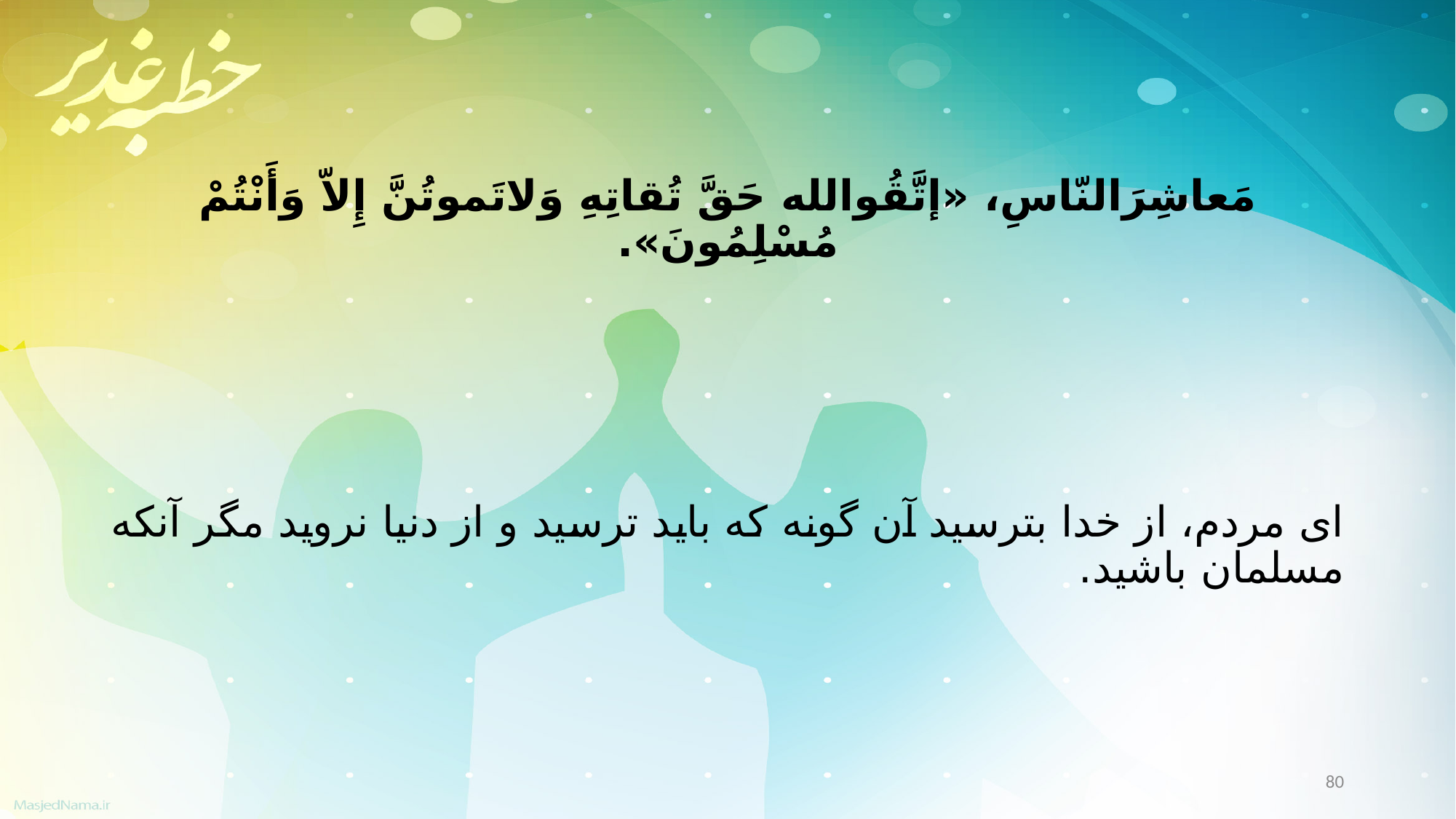

مَعاشِرَالنّاسِ، «إتَّقُوالله حَقَّ تُقاتِهِ وَلاتَموتُنَّ إِلاّ وَأَنْتُمْ مُسْلِمُونَ».
اى مردم، از خدا بترسید آن گونه که باید ترسید و از دنیا نروید مگر آنکه مسلمان باشید.
80